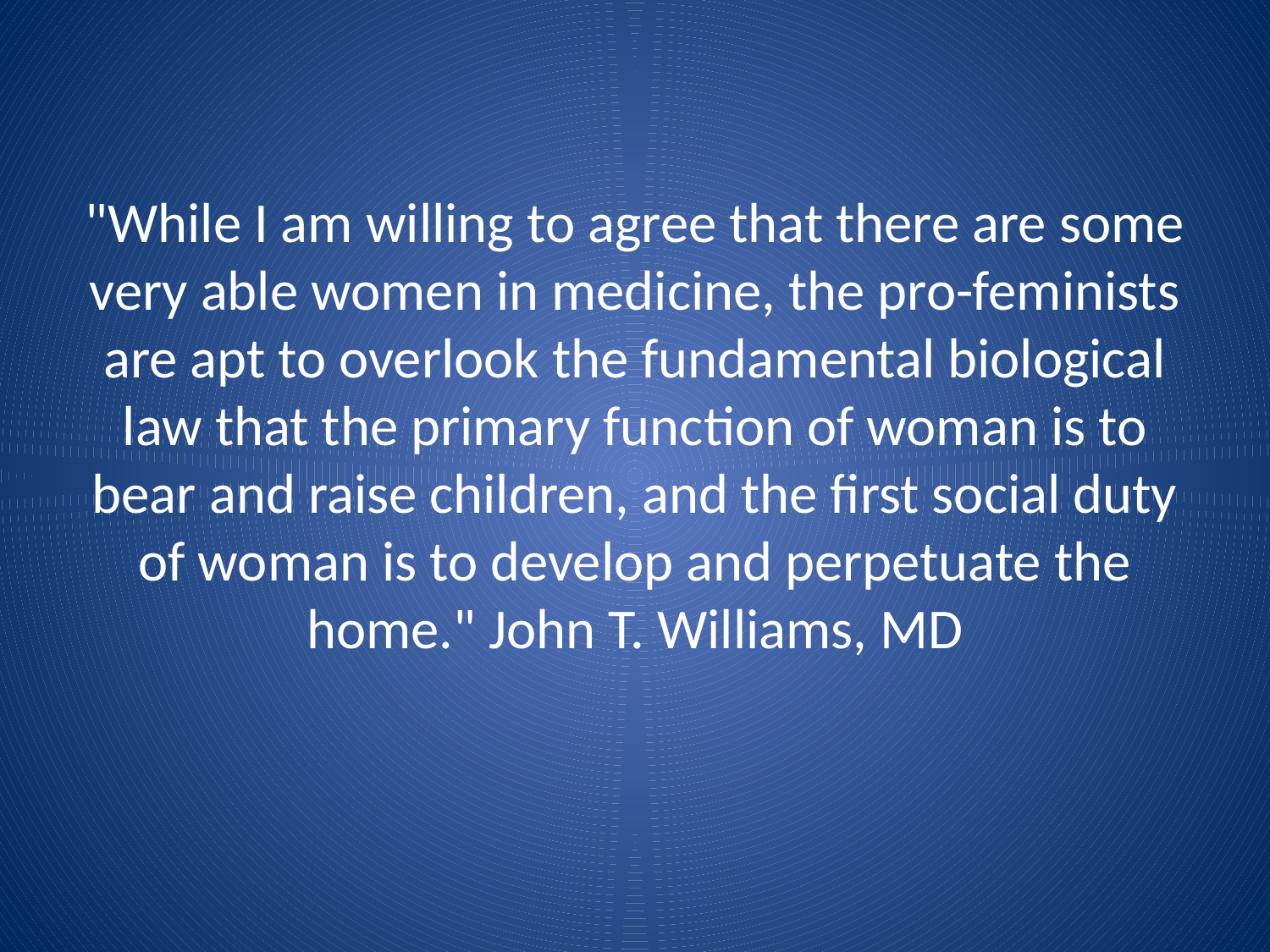

#
"While I am willing to agree that there are some very able women in medicine, the pro-feminists are apt to overlook the fundamental biological law that the primary function of woman is to bear and raise children, and the first social duty of woman is to develop and perpetuate the home." John T. Williams, MD